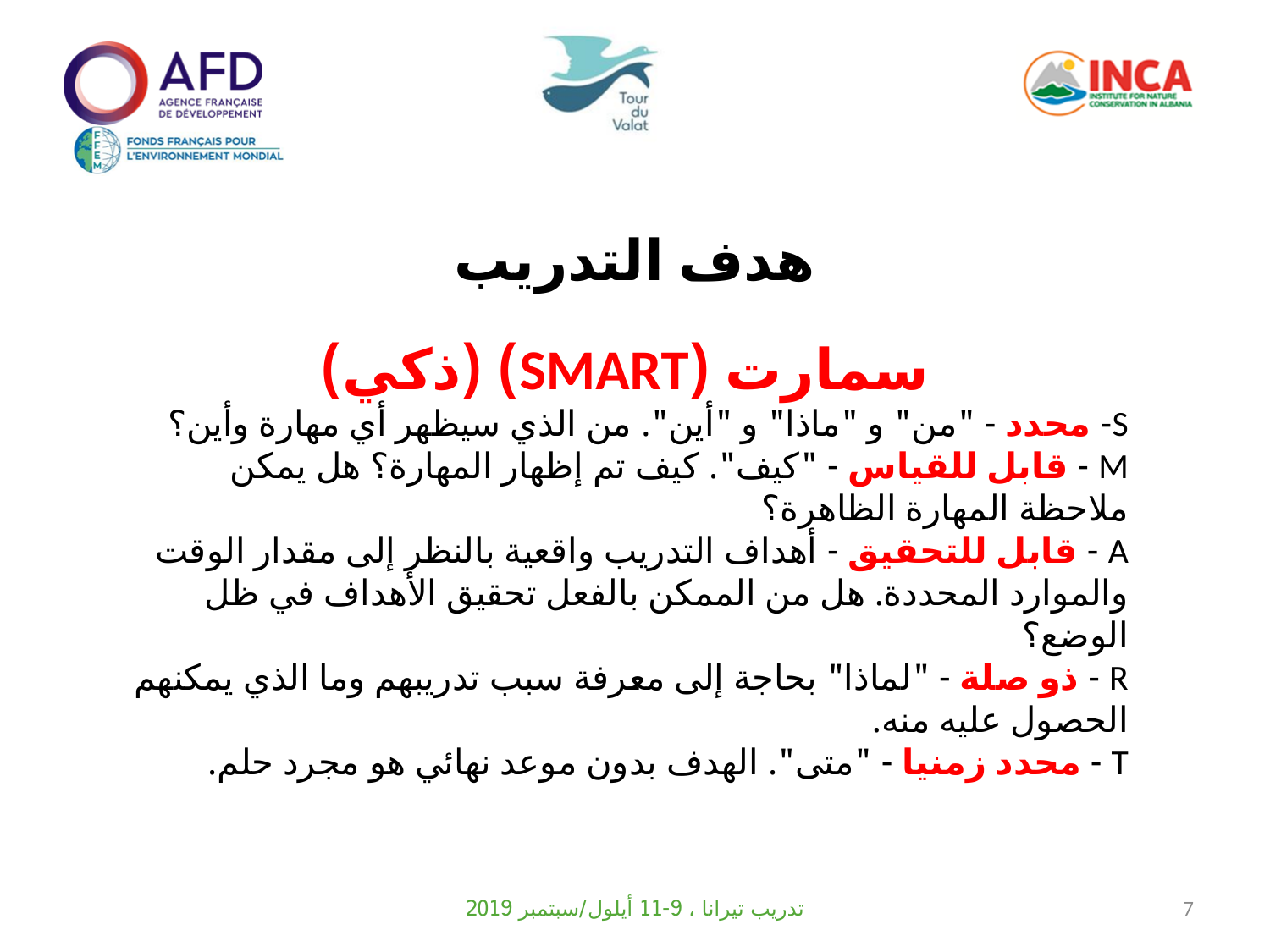

هدف التدريب
سمارت (SMART) (ذكي)
S- محدد - "من" و "ماذا" و "أين". من الذي سيظهر أي مهارة وأين؟
M - قابل للقياس - "كيف". كيف تم إظهار المهارة؟ هل يمكن ملاحظة المهارة الظاهرة؟
A - قابل للتحقيق - أهداف التدريب واقعية بالنظر إلى مقدار الوقت والموارد المحددة. هل من الممكن بالفعل تحقيق الأهداف في ظل الوضع؟
R - ذو صلة - "لماذا" بحاجة إلى معرفة سبب تدريبهم وما الذي يمكنهم الحصول عليه منه.
T - محدد زمنيا - "متى". الهدف بدون موعد نهائي هو مجرد حلم.

تدريب تيرانا ، 9-11 أيلول/سبتمبر 2019
7